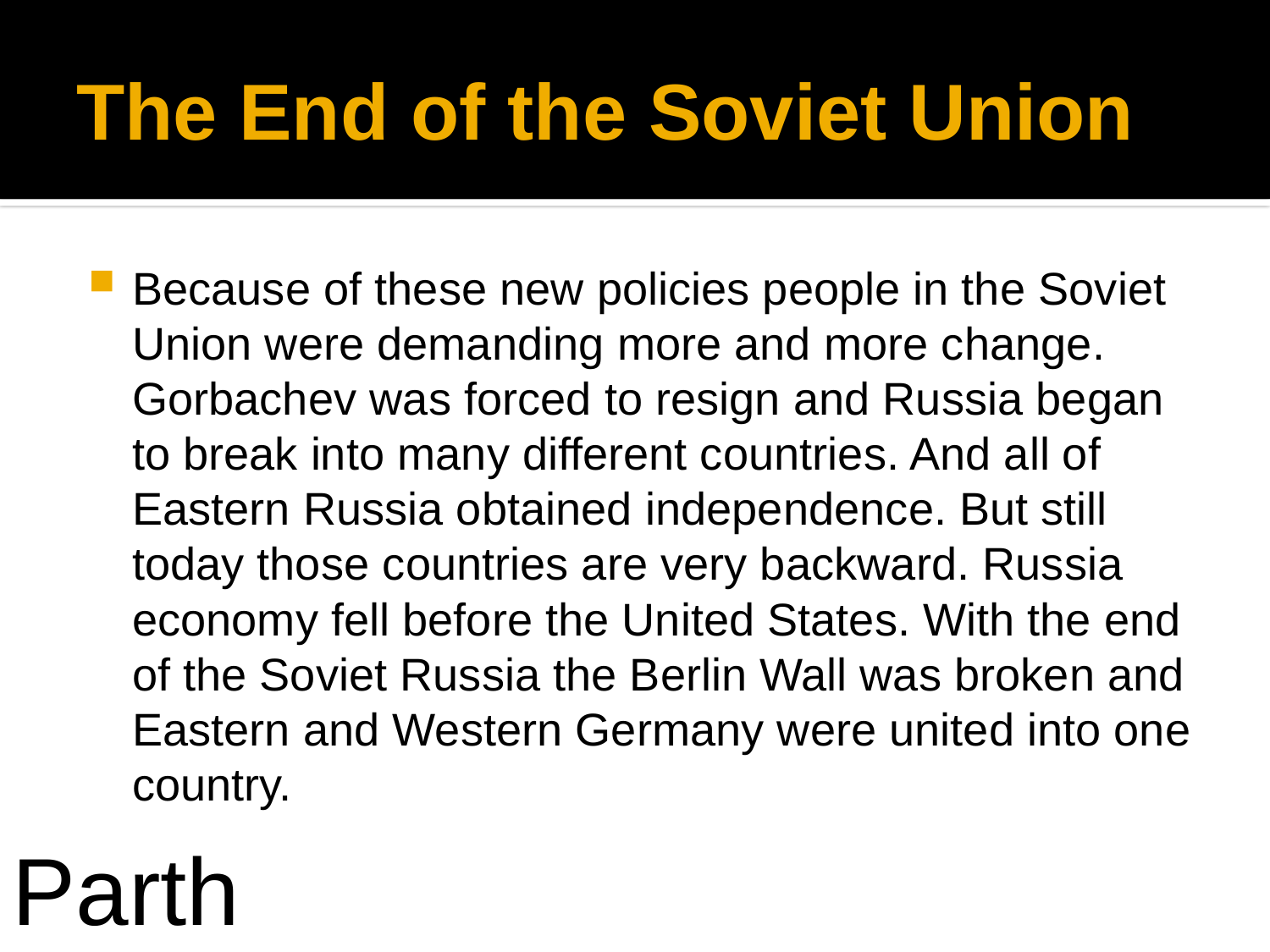

# The End of the Soviet Union
Because of these new policies people in the Soviet Union were demanding more and more change. Gorbachev was forced to resign and Russia began to break into many different countries. And all of Eastern Russia obtained independence. But still today those countries are very backward. Russia economy fell before the United States. With the end of the Soviet Russia the Berlin Wall was broken and Eastern and Western Germany were united into one country.

Parth